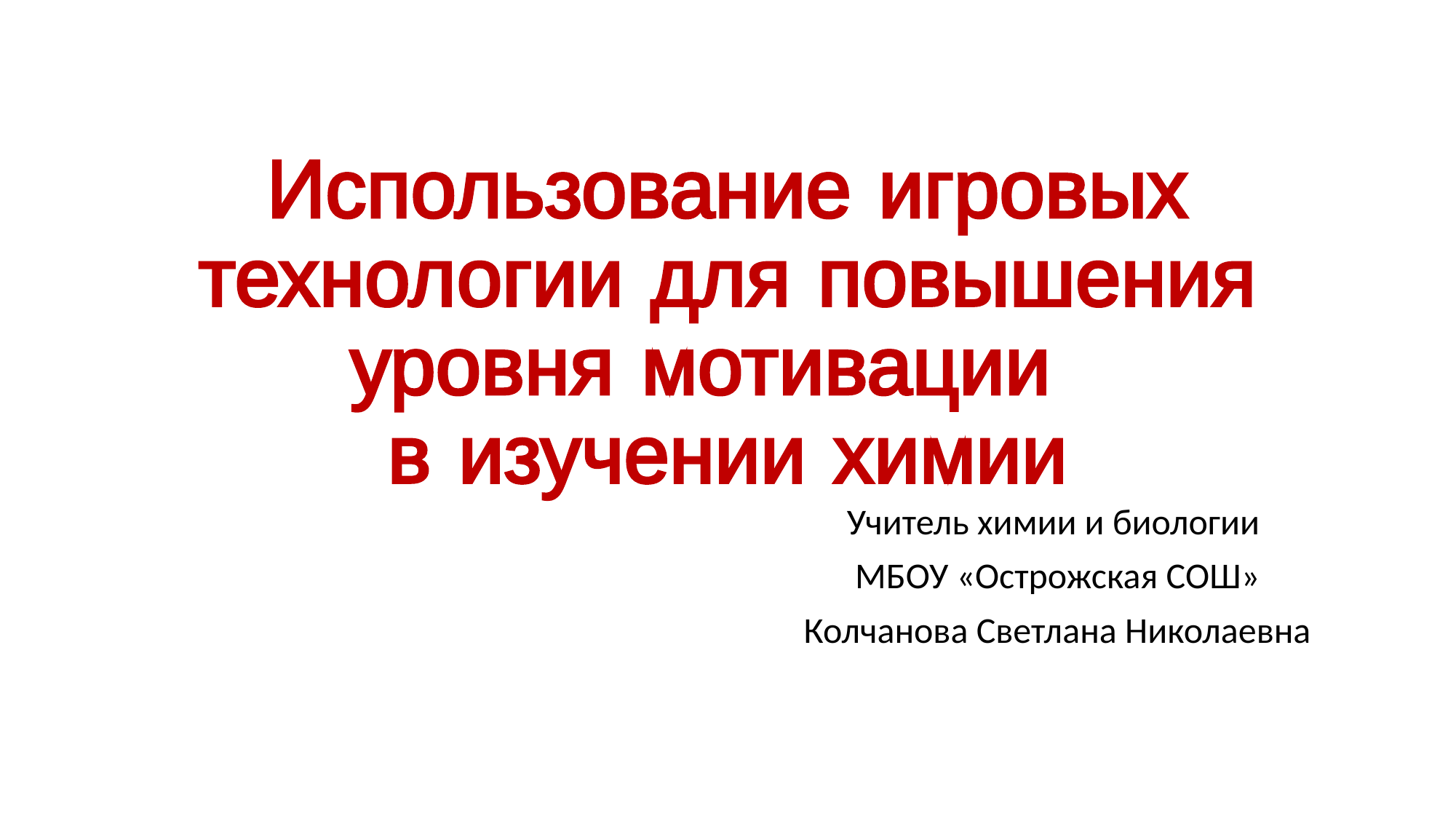

# Использование игровых технологии для повышения уровня мотивации в изучении химии
Учитель химии и биологии
МБОУ «Острожская СОШ»
Колчанова Светлана Николаевна